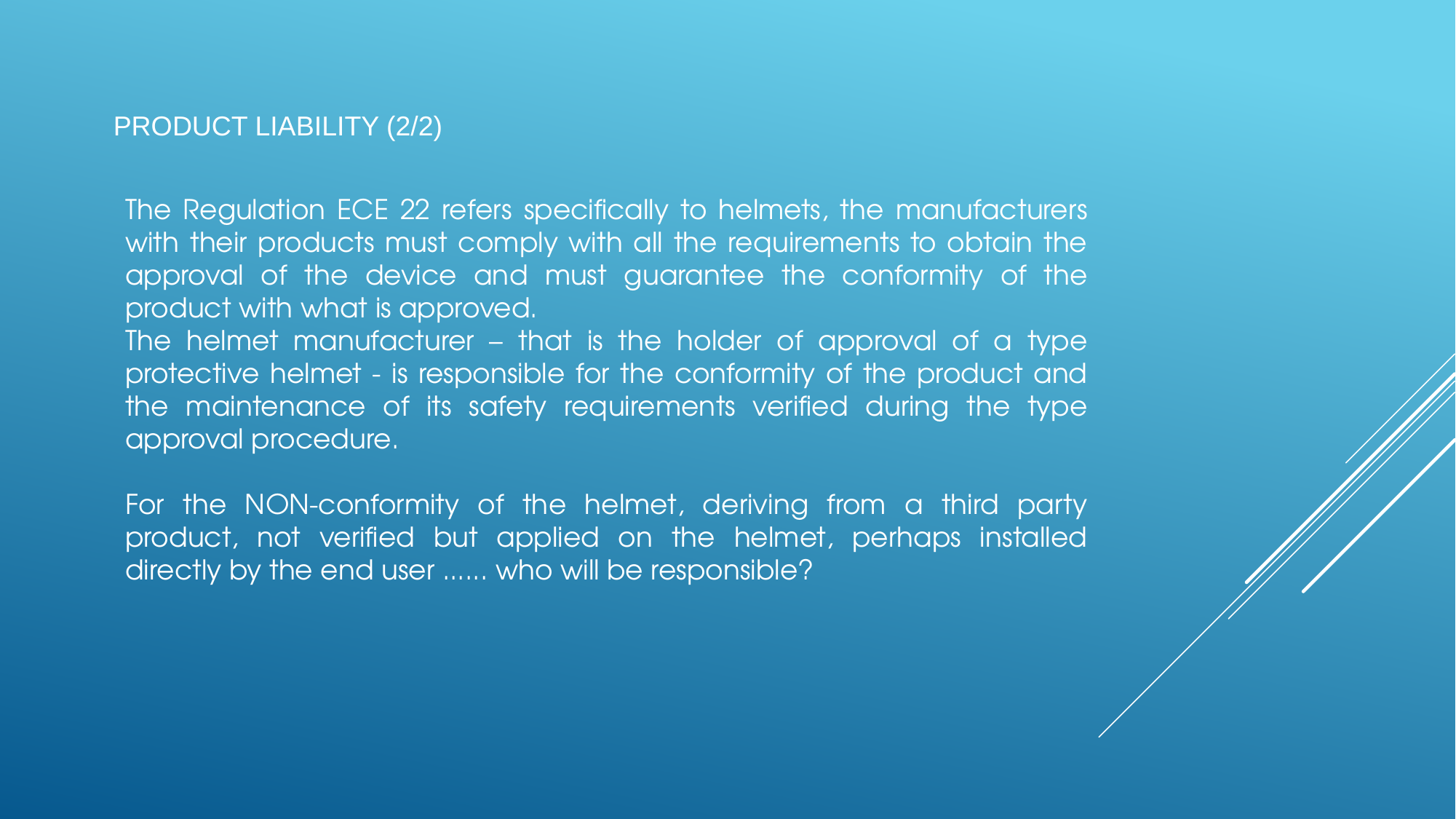

PRODUCT LIABILITY (2/2)
The Regulation ECE 22 refers specifically to helmets, the manufacturers with their products must comply with all the requirements to obtain the approval of the device and must guarantee the conformity of the product with what is approved.
The helmet manufacturer – that is the holder of approval of a type protective helmet - is responsible for the conformity of the product and the maintenance of its safety requirements verified during the type approval procedure.

For the NON-conformity of the helmet, deriving from a third party product, not verified but applied on the helmet, perhaps installed directly by the end user ...... who will be responsible?